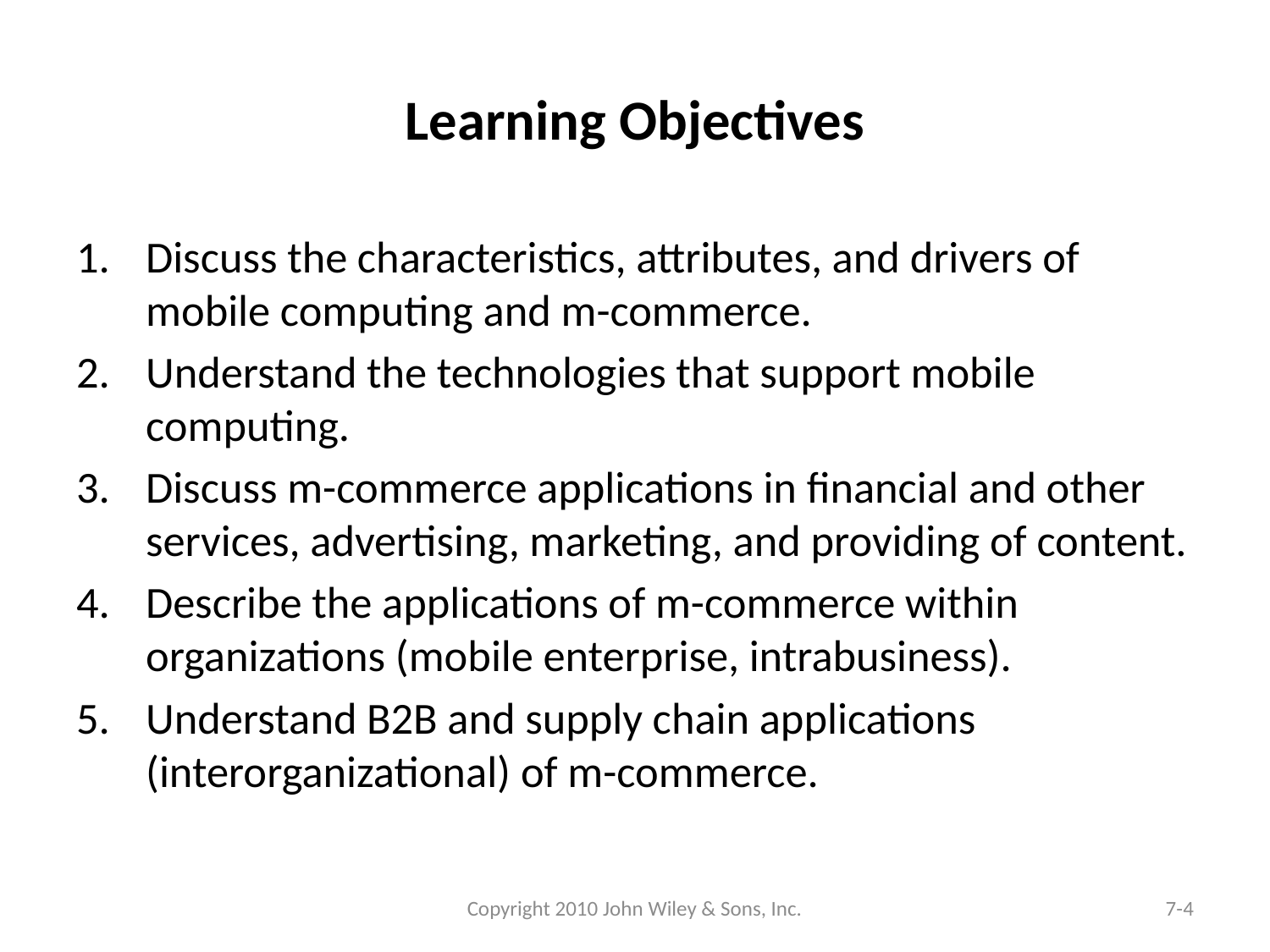

# Learning Objectives
Discuss the characteristics, attributes, and drivers of mobile computing and m-commerce.
Understand the technologies that support mobile computing.
Discuss m-commerce applications in financial and other services, advertising, marketing, and providing of content.
Describe the applications of m-commerce within organizations (mobile enterprise, intrabusiness).
Understand B2B and supply chain applications (interorganizational) of m-commerce.

Copyright 2010 John Wiley & Sons, Inc.
7-4